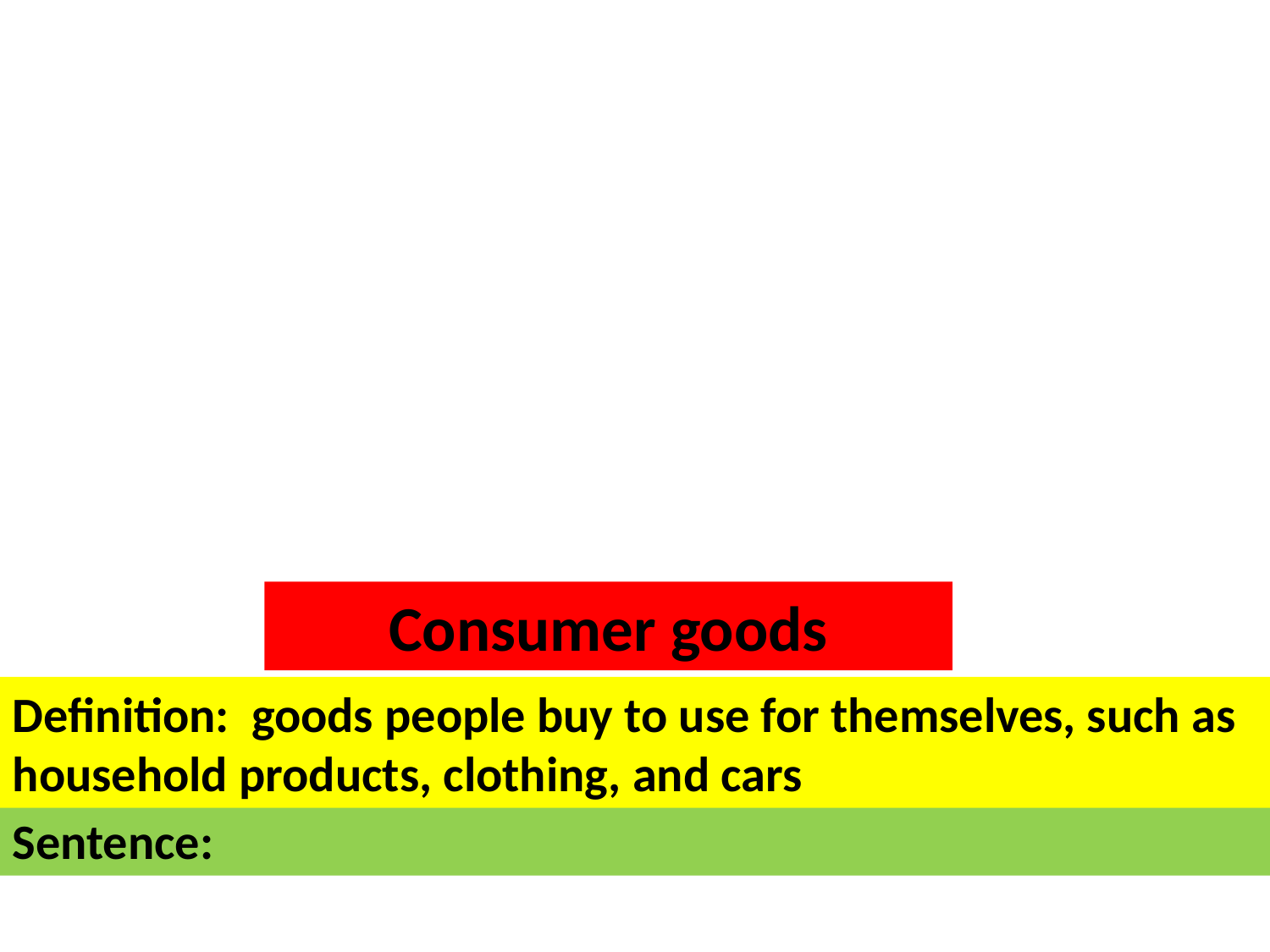

Consumer goods
Definition:  goods people buy to use for themselves, such as household products, clothing, and cars
Sentence: